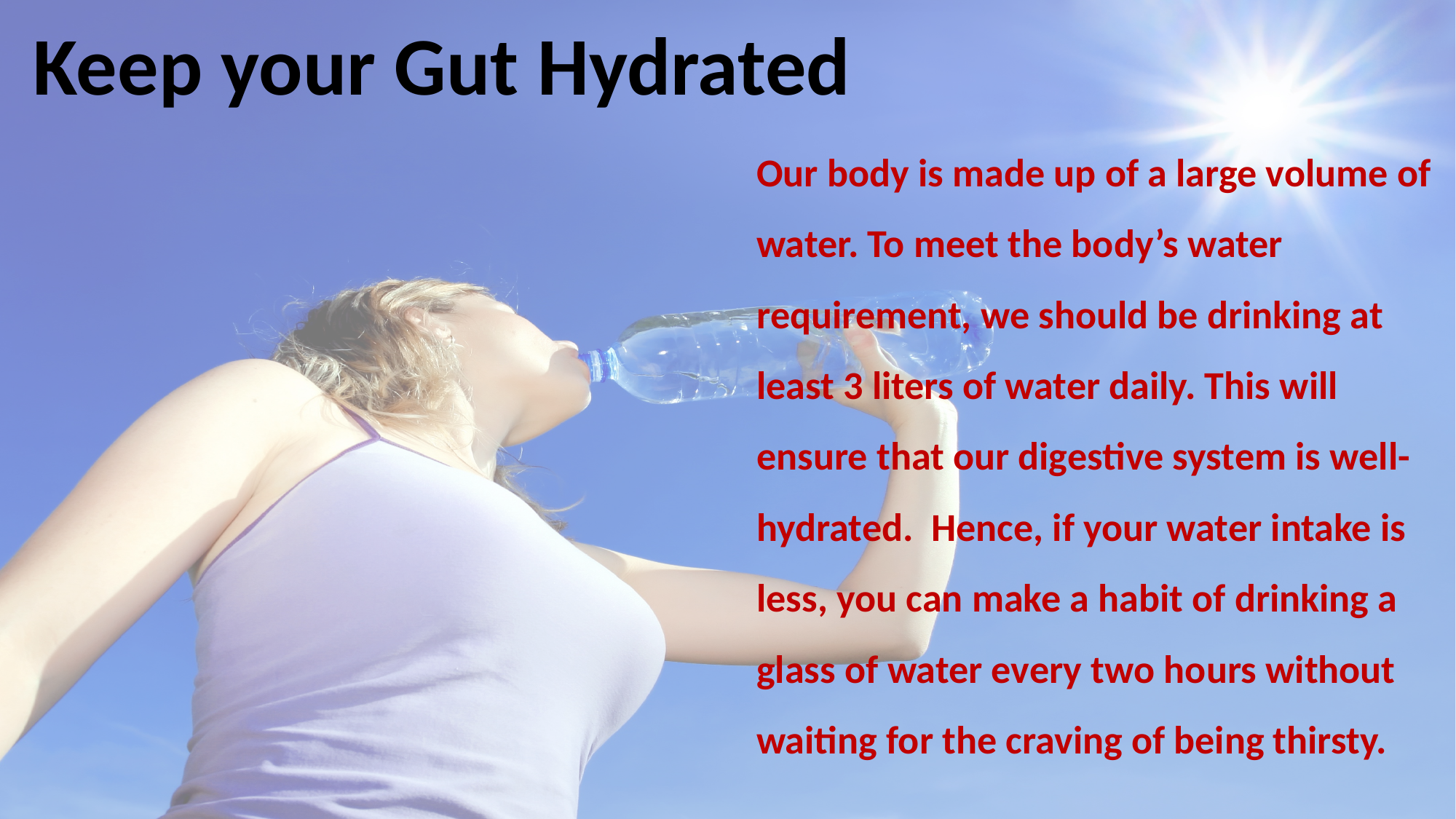

Keep your Gut Hydrated
Our body is made up of a large volume of water. To meet the body’s water requirement, we should be drinking at least 3 liters of water daily. This will ensure that our digestive system is well-hydrated.  Hence, if your water intake is less, you can make a habit of drinking a glass of water every two hours without waiting for the craving of being thirsty.